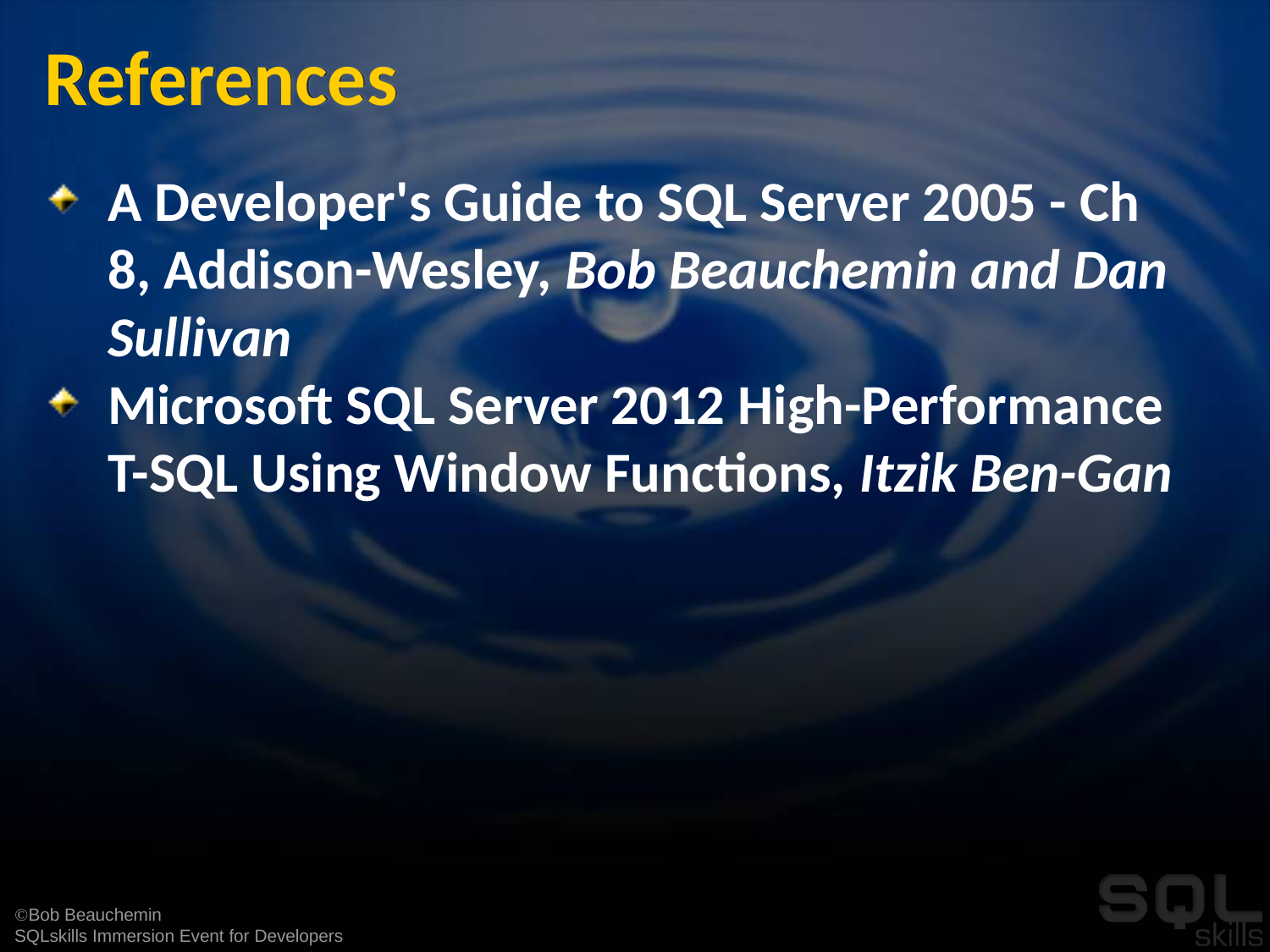

# References
A Developer's Guide to SQL Server 2005 - Ch 8, Addison-Wesley, Bob Beauchemin and Dan Sullivan
Microsoft SQL Server 2012 High-Performance T-SQL Using Window Functions, Itzik Ben-Gan